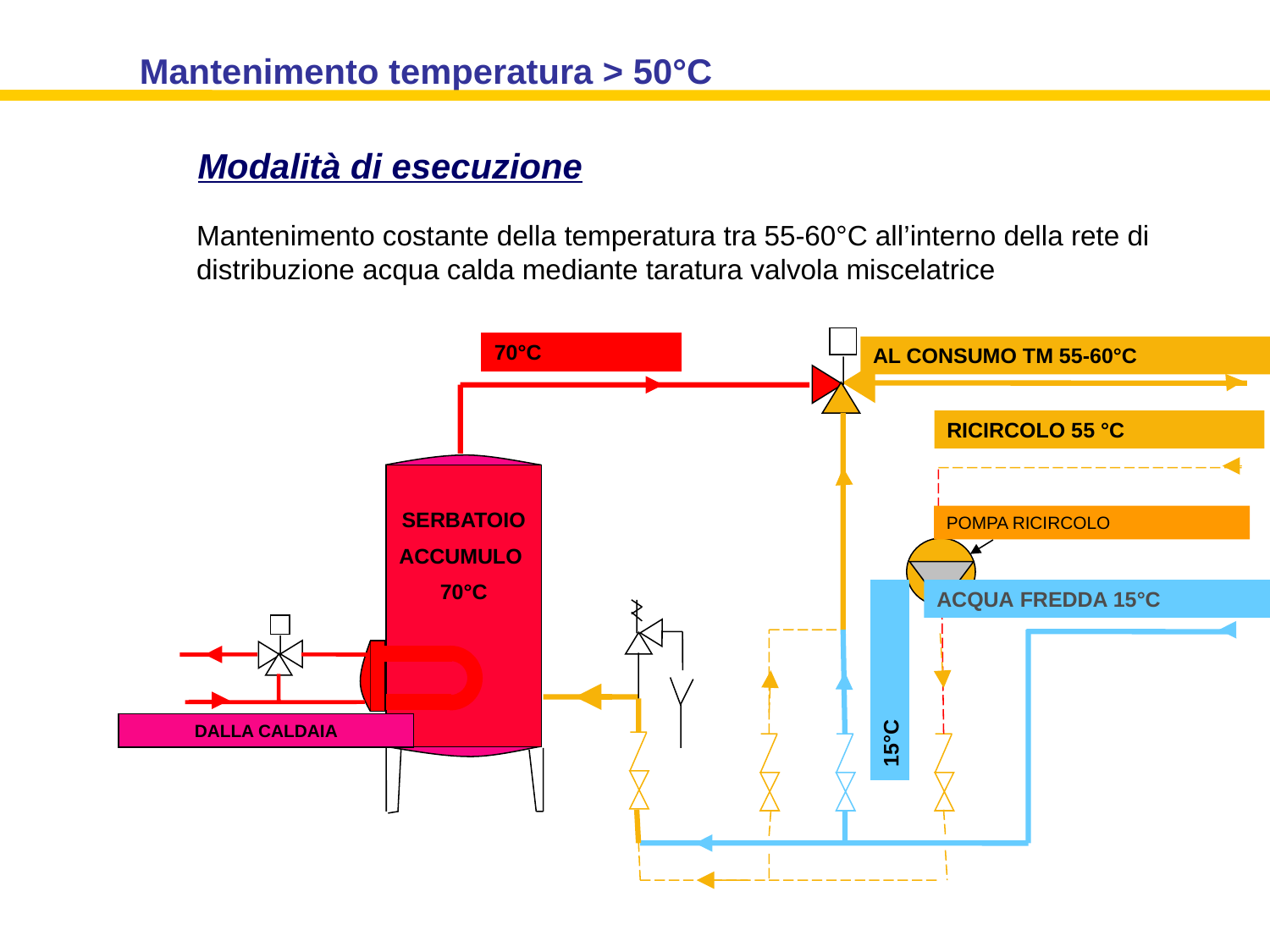

Mantenimento temperatura > 50°C

	Modalità di esecuzione
Mantenimento costante della temperatura tra 55-60°C all’interno della rete di distribuzione acqua calda mediante taratura valvola miscelatrice

70°C
AL CONSUMO TM 55-60°C

RICIRCOLO 55 °C

SERBATOIO
ACCUMULO
70°C
POMPA RICIRCOLO

ACQUA FREDDA 15°C

15°C

DALLA CALDAIA